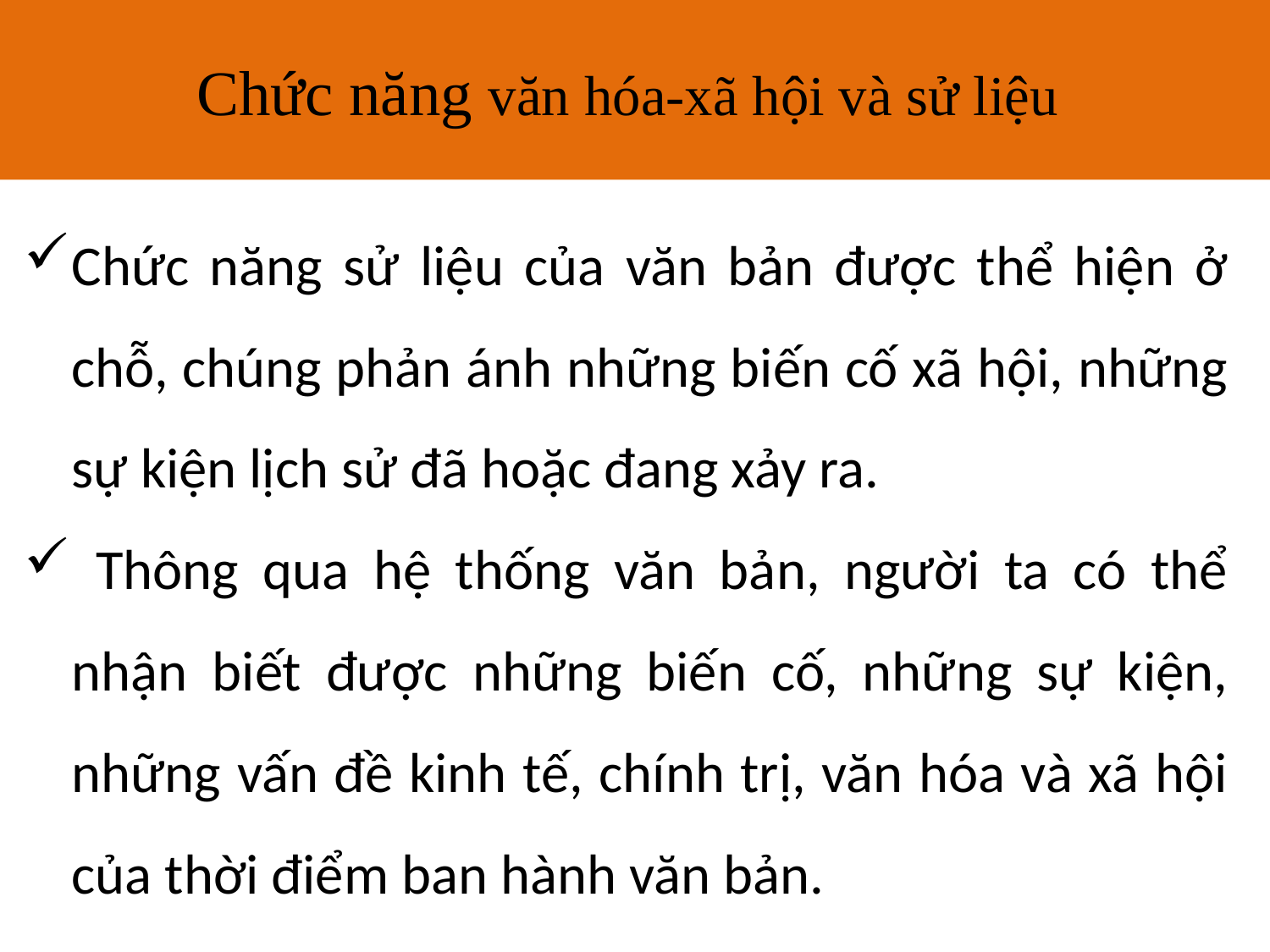

Chức năng văn hóa-xã hội và sử liệu
# 1.4 Chức năng của văn bản
Chức năng sử liệu của văn bản được thể hiện ở chỗ, chúng phản ánh những biến cố xã hội, những sự kiện lịch sử đã hoặc đang xảy ra.
 Thông qua hệ thống văn bản, người ta có thể nhận biết được những biến cố, những sự kiện, những vấn đề kinh tế, chính trị, văn hóa và xã hội của thời điểm ban hành văn bản.